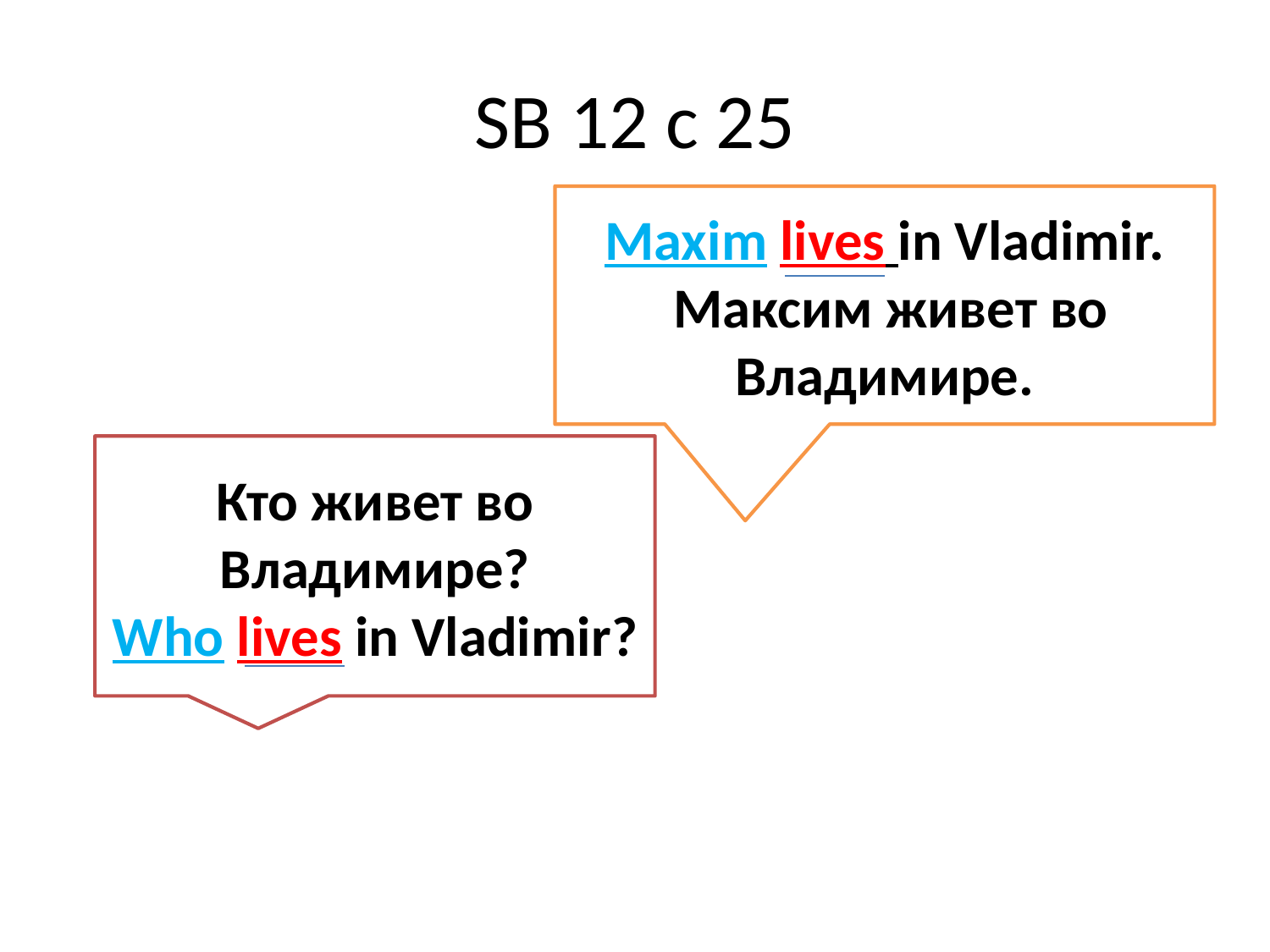

# SB 12 c 25
Maxim lives in Vladimir.
 Максим живет во Владимире.
Кто живет во Владимире?
Who lives in Vladimir?